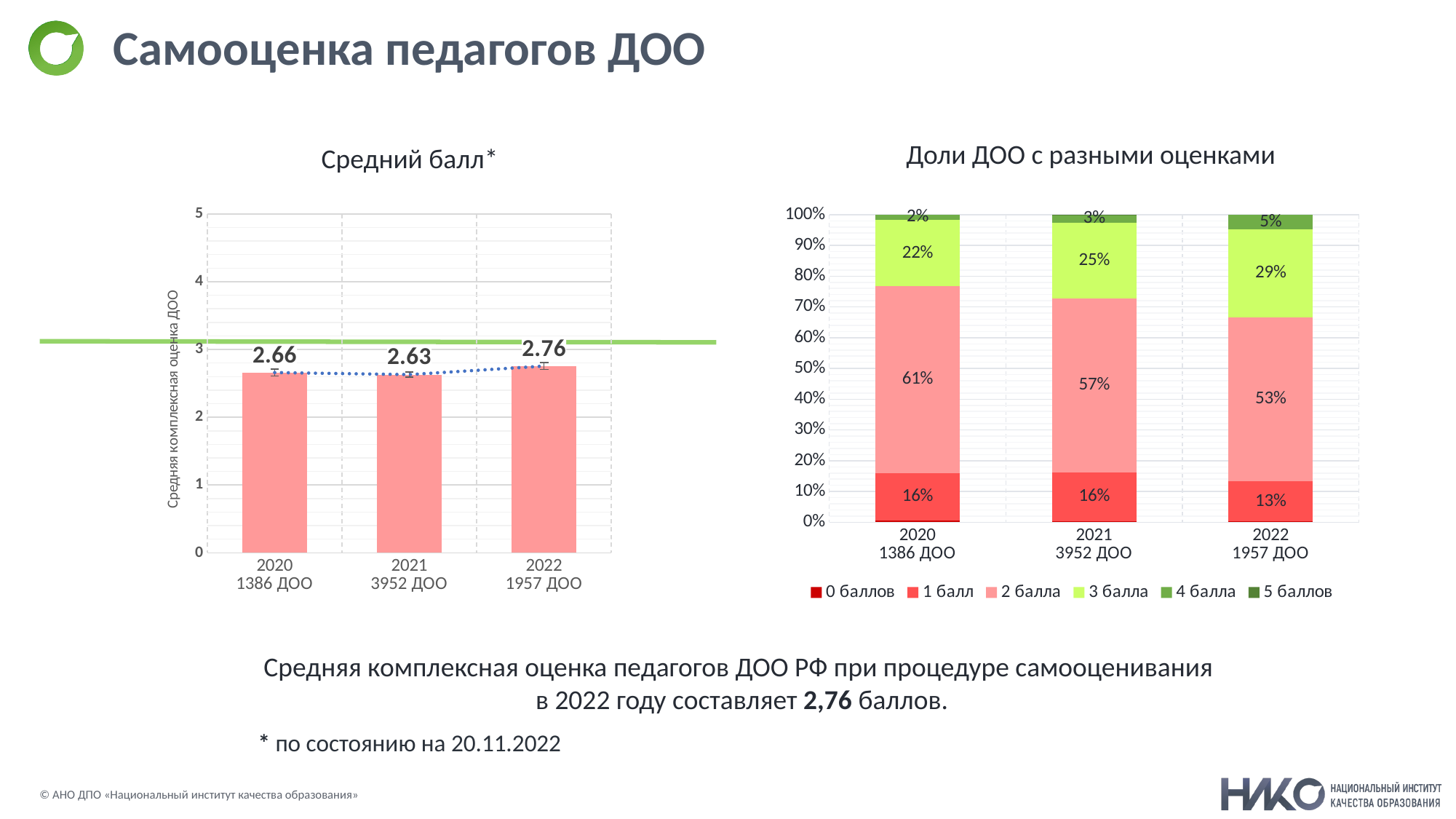

# Самооценка педагогов ДОО
Доли ДОО с разными оценками
Средний балл*

### Chart

| Category |  |  |
|---|---|---|
| 2020
1386 ДОО | 2.66 | 2.66 |
| 2021
3952 ДОО | 2.630141545396833 | 2.630141545396833 |
| 2022
1957 ДОО | 2.7558716980800697 | 2.7558716980800697 |

### Chart

| Category | 0 баллов | 1 балл | 2 балла | 3 балла | 4 балла | 5 баллов |
|---|---|---|---|---|---|---|
| 2020
1386 ДОО | 0.004608294930875576 | 0.15591397849462366 | 0.6059907834101382 | 0.21582181259600614 | 0.017665130568356373 | 0.0 |
| 2021
3952 ДОО | 0.0037955465587044533 | 0.15713562753036436 | 0.5670546558704453 | 0.24544534412955465 | 0.02631578947368421 | 0.00025303643724696357 |
| 2022
1957 ДОО | 0.0026219192448872575 | 0.13109596224436287 | 0.5332983744100682 | 0.28578919769271105 | 0.04719454640797063 | 0.0 |
Средняя комплексная оценка педагогов ДОО РФ при процедуре самооценивания
в 2022 году составляет 2,76 баллов.
* по состоянию на 20.11.2022